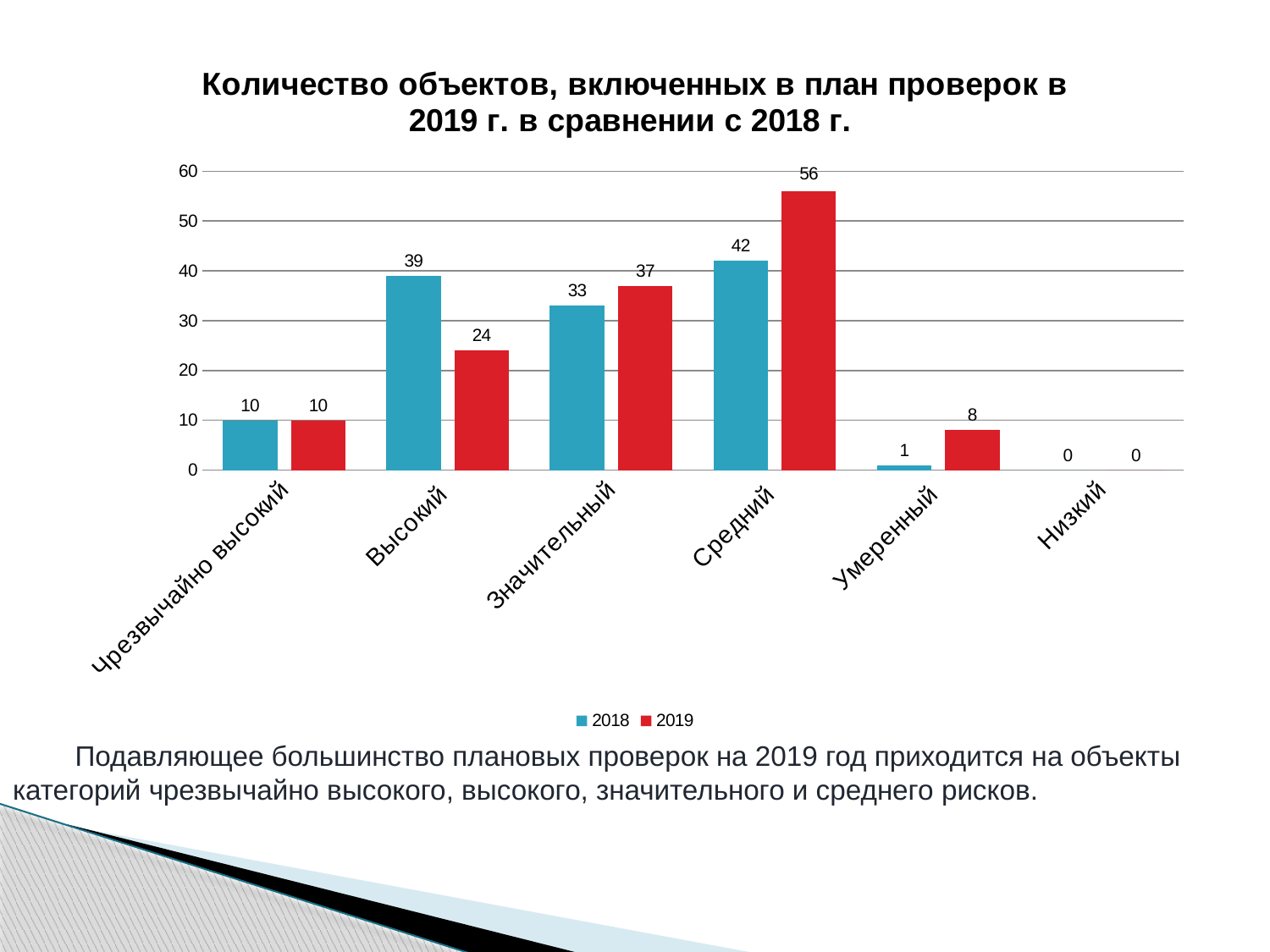

### Chart: Количество объектов, включенных в план проверок в 2019 г. в сравнении с 2018 г.

| Category | 2018 | 2019 |
|---|---|---|
| Чрезвычайно высокий | 10.0 | 10.0 |
| Высокий  | 39.0 | 24.0 |
| Значительный | 33.0 | 37.0 |
| Средний  | 42.0 | 56.0 |
| Умеренный  | 1.0 | 8.0 |
| Низкий | 0.0 | 0.0 |
Подавляющее большинство плановых проверок на 2019 год приходится на объекты категорий чрезвычайно высокого, высокого, значительного и среднего рисков.